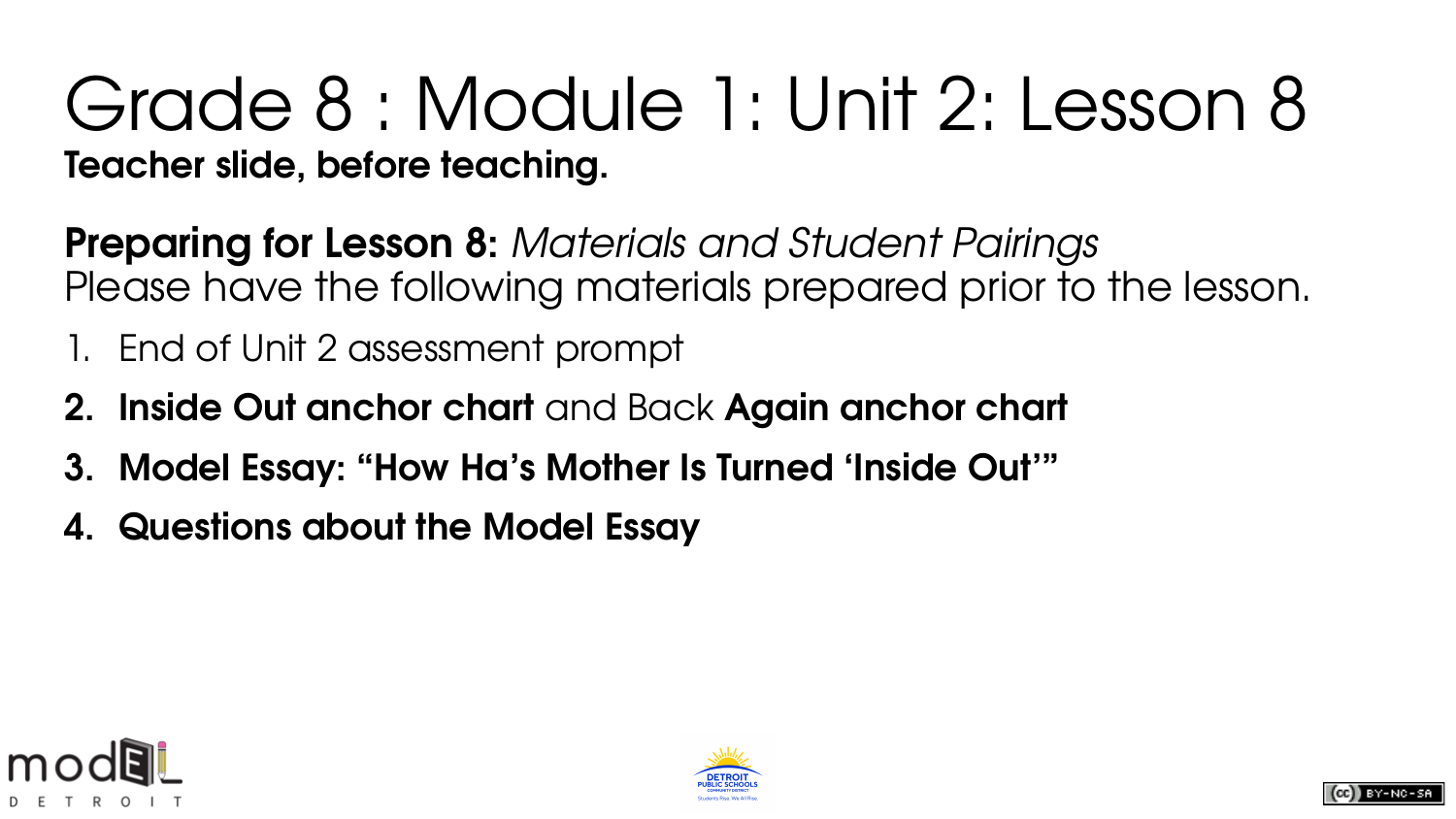

# Grade 8 : Module 1: Unit 2: Lesson 8 Teacher slide, before teaching.
Preparing for Lesson 8: Materials and Student Pairings
Please have the following materials prepared prior to the lesson.
End of Unit 2 assessment prompt
Inside Out anchor chart and Back Again anchor chart
Model Essay: “How Ha’s Mother Is Turned ‘Inside Out’”
Questions about the Model Essay